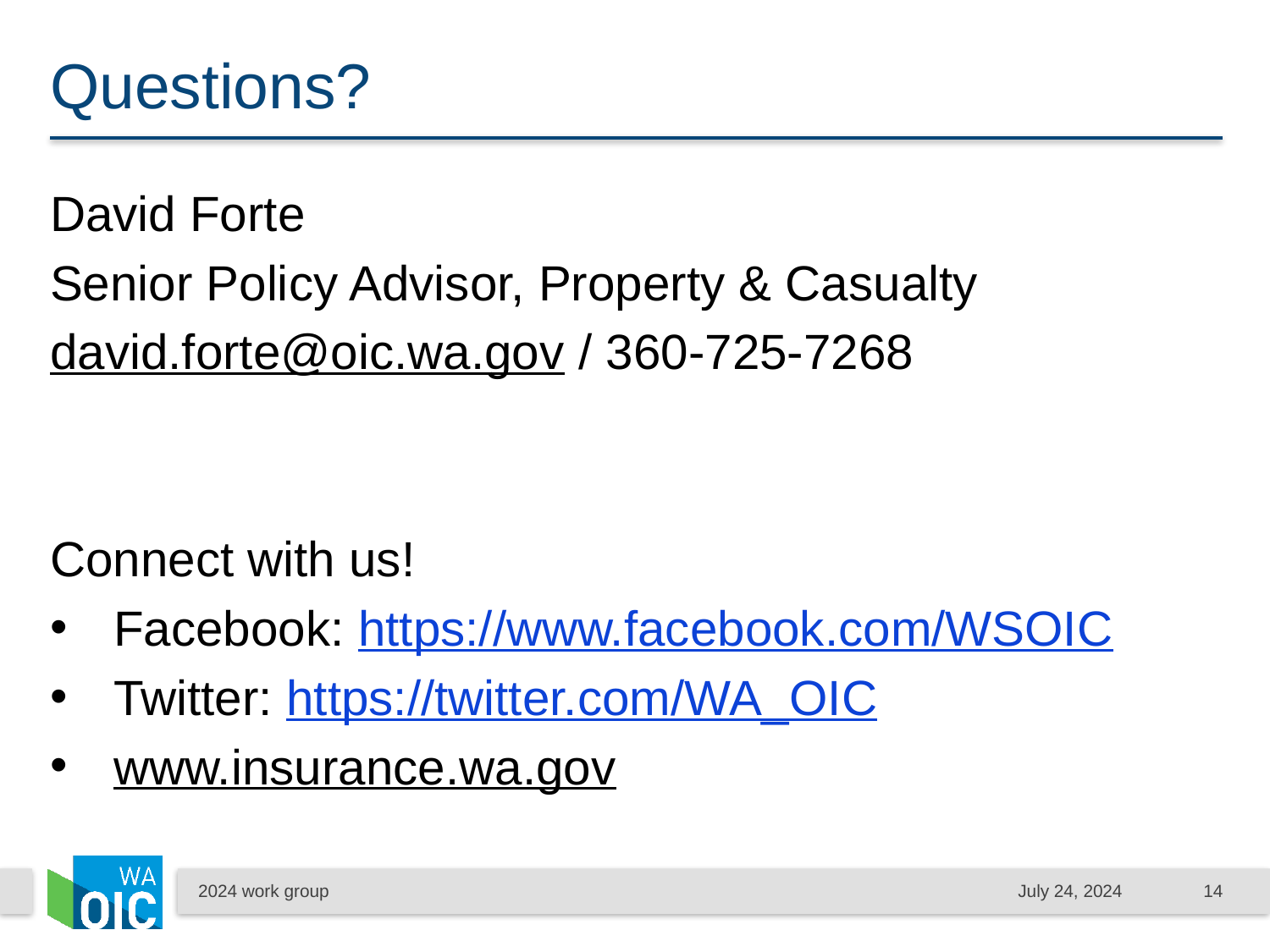

# Questions?
David Forte
Senior Policy Advisor, Property & Casualty
david.forte@oic.wa.gov / 360-725-7268

Connect with us!
Facebook: https://www.facebook.com/WSOIC
Twitter: https://twitter.com/WA_OIC
www.insurance.wa.gov
2024 work group
July 24, 2024
14